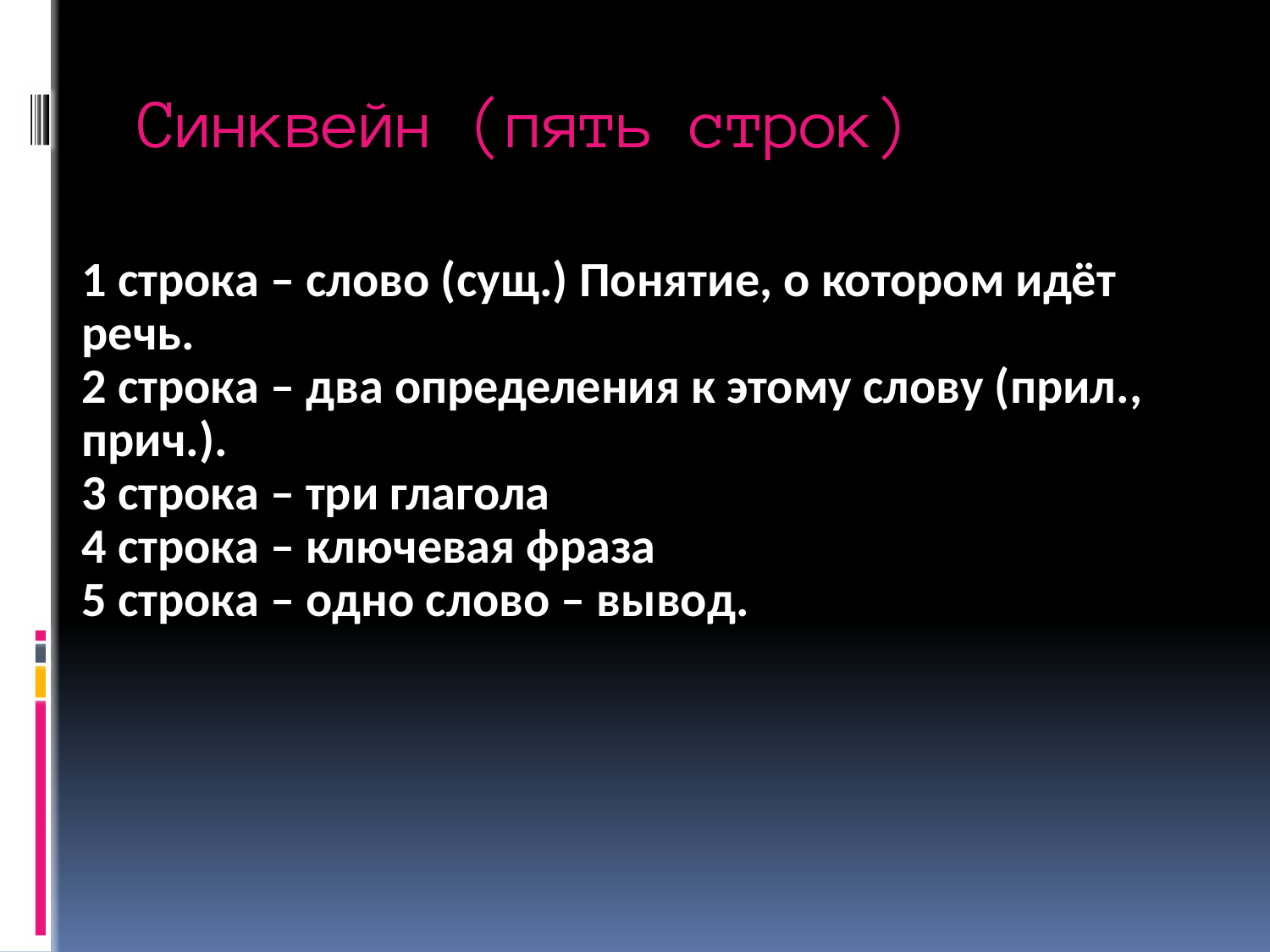

# Синквейн (пять строк)
1 строка – слово (сущ.) Понятие, о котором идёт речь.
2 строка – два определения к этому слову (прил., прич.).
3 строка – три глагола
4 строка – ключевая фраза
5 строка – одно слово – вывод.